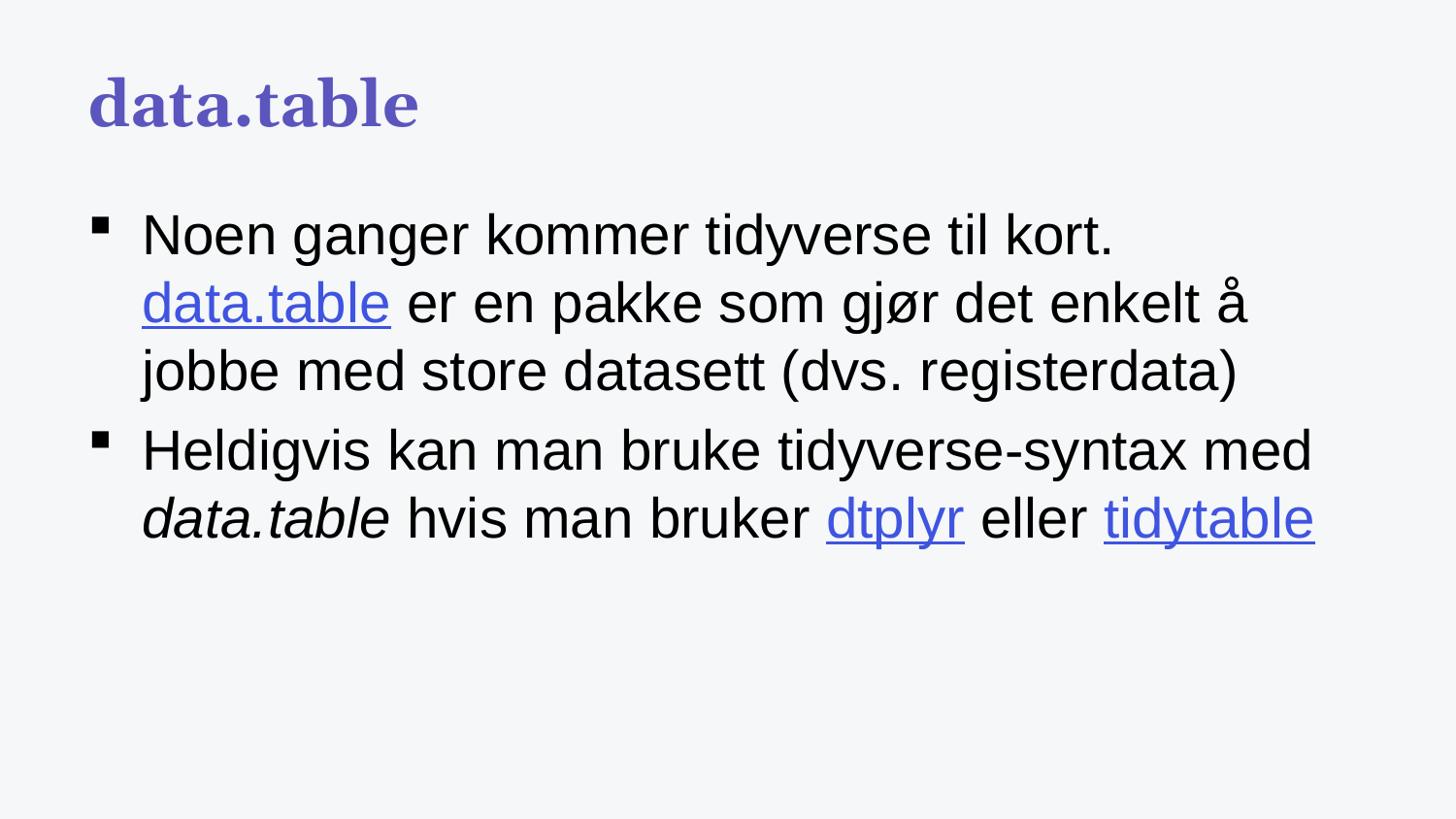

# data.table
Noen ganger kommer tidyverse til kort. data.table er en pakke som gjør det enkelt å jobbe med store datasett (dvs. registerdata)
Heldigvis kan man bruke tidyverse-syntax med data.table hvis man bruker dtplyr eller tidytable